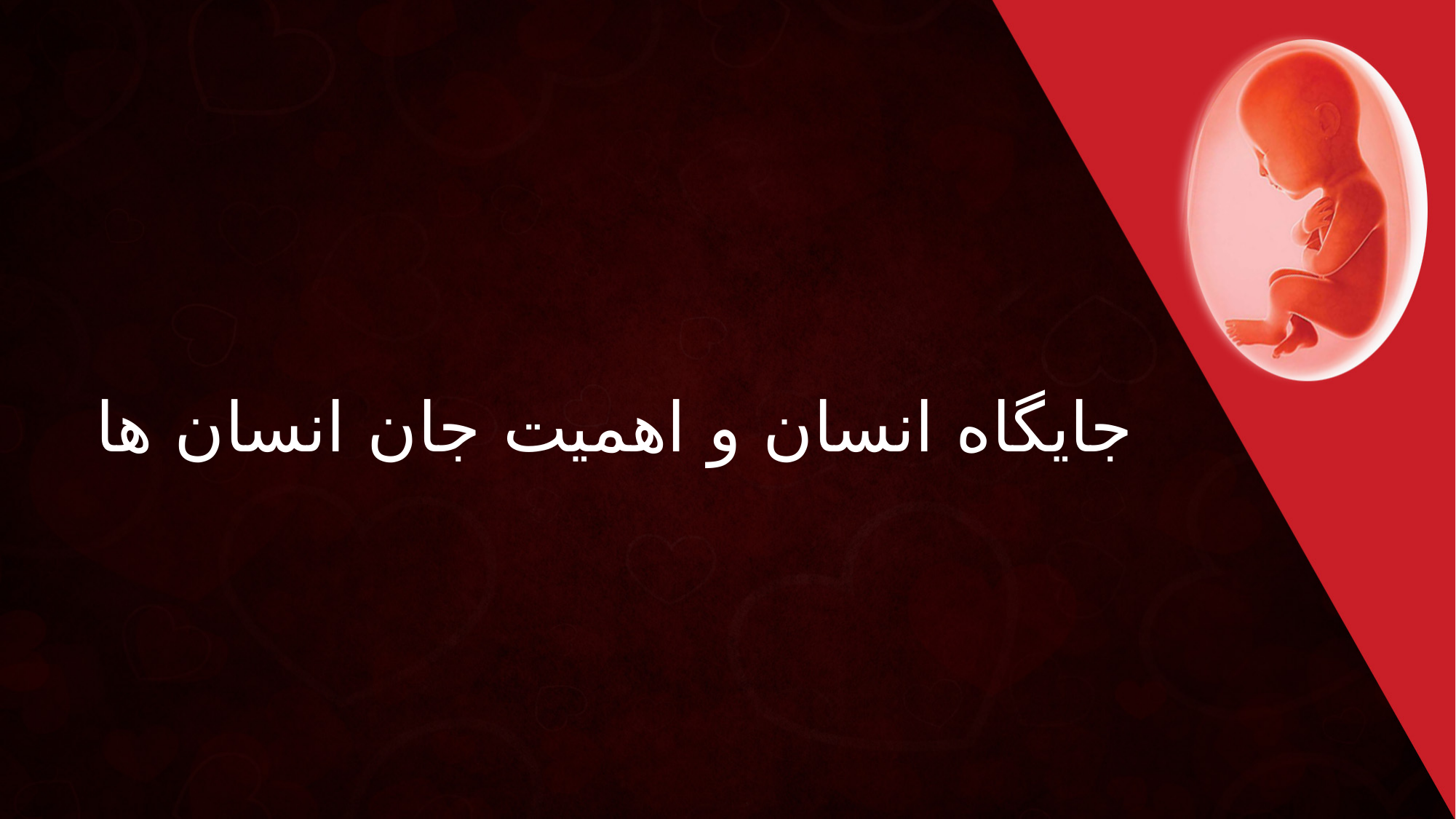

# جایگاه انسان و اهمیت جان انسان ها